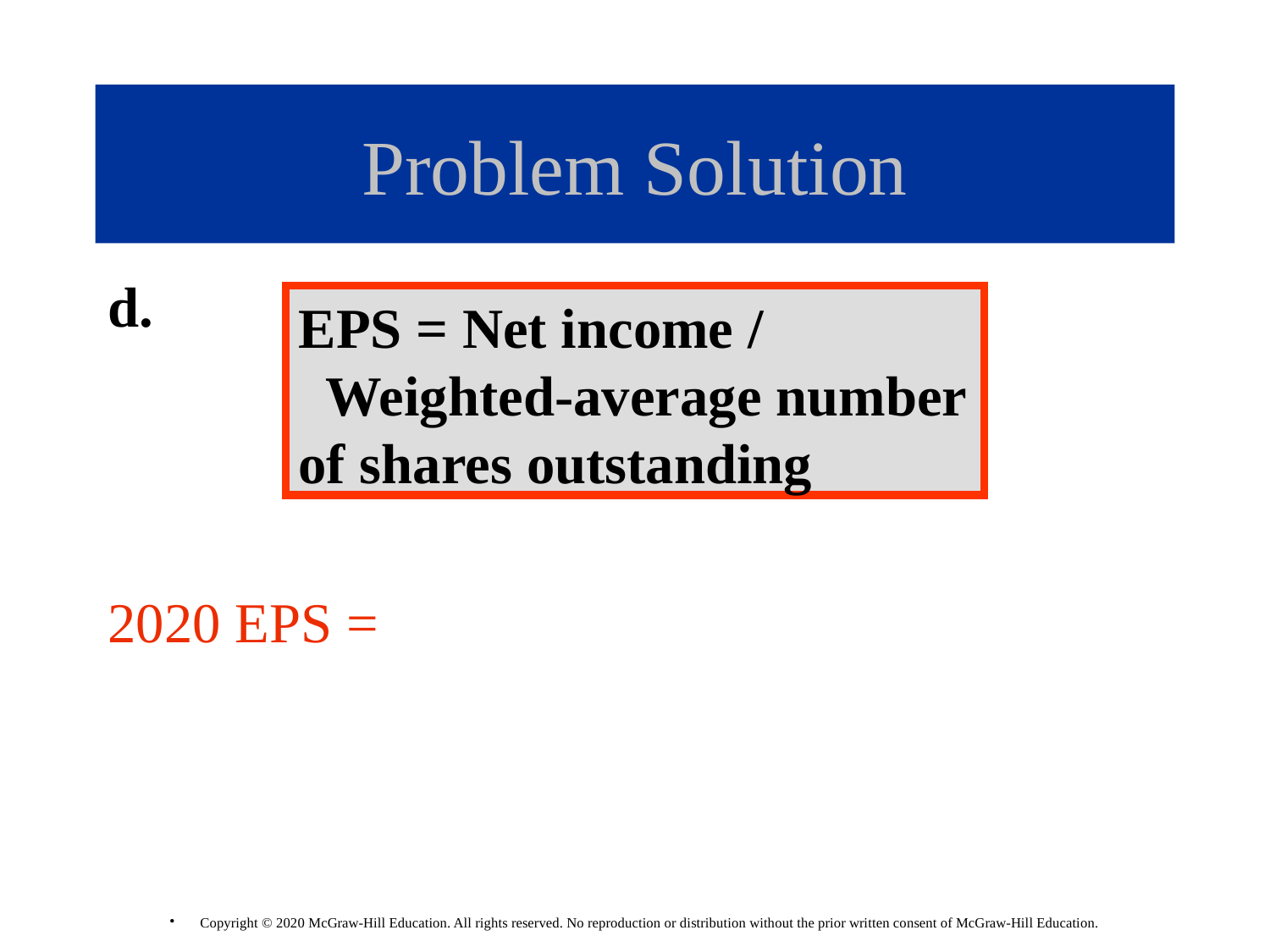

# Problem Solution
d.

2020 EPS =
EPS = Net income /                 Weighted-average number of shares outstanding